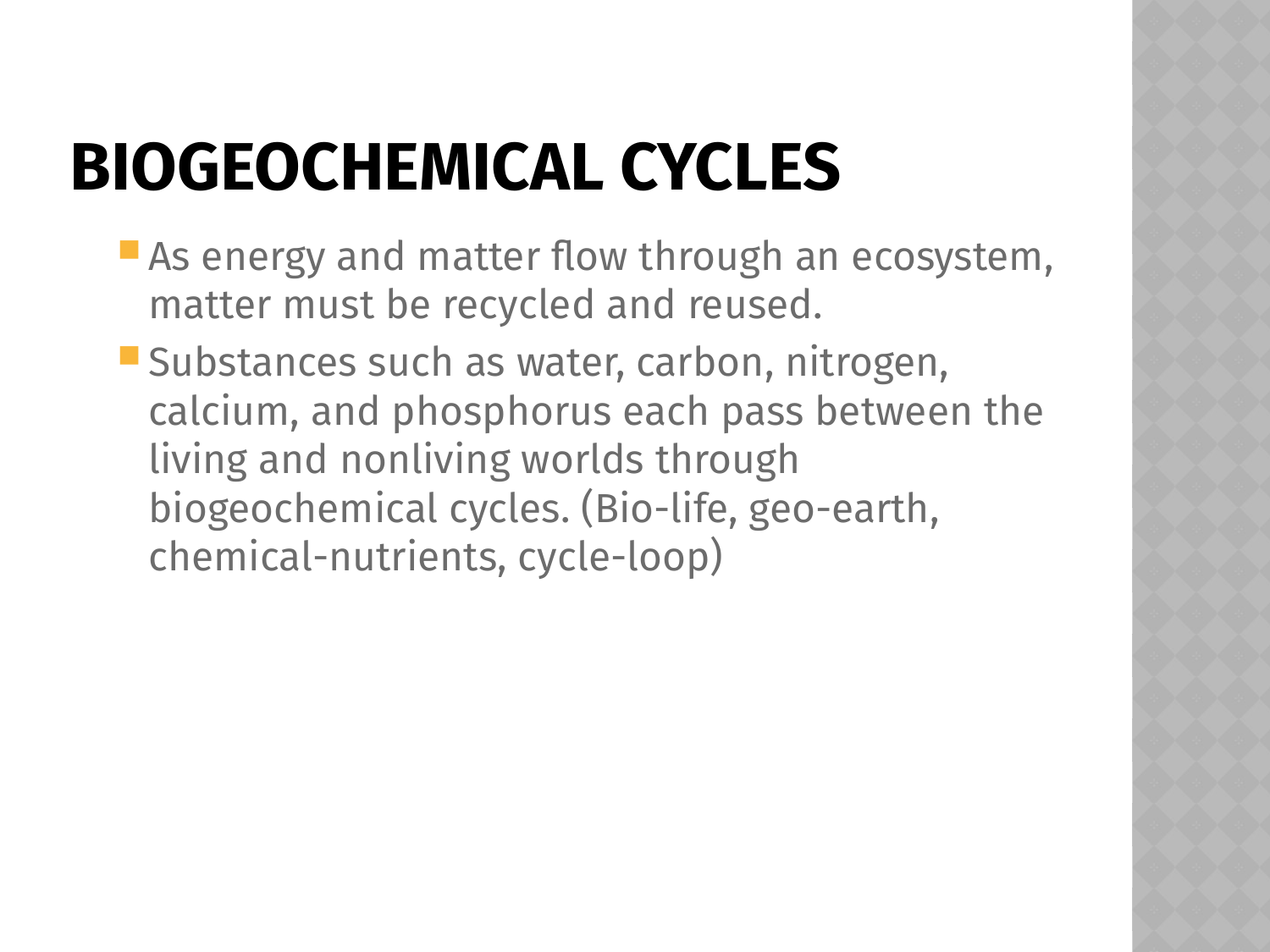

# Biogeochemical Cycles
As energy and matter flow through an ecosystem, matter must be recycled and reused.
Substances such as water, carbon, nitrogen, calcium, and phosphorus each pass between the living and nonliving worlds through biogeochemical cycles. (Bio-life, geo-earth, chemical-nutrients, cycle-loop)